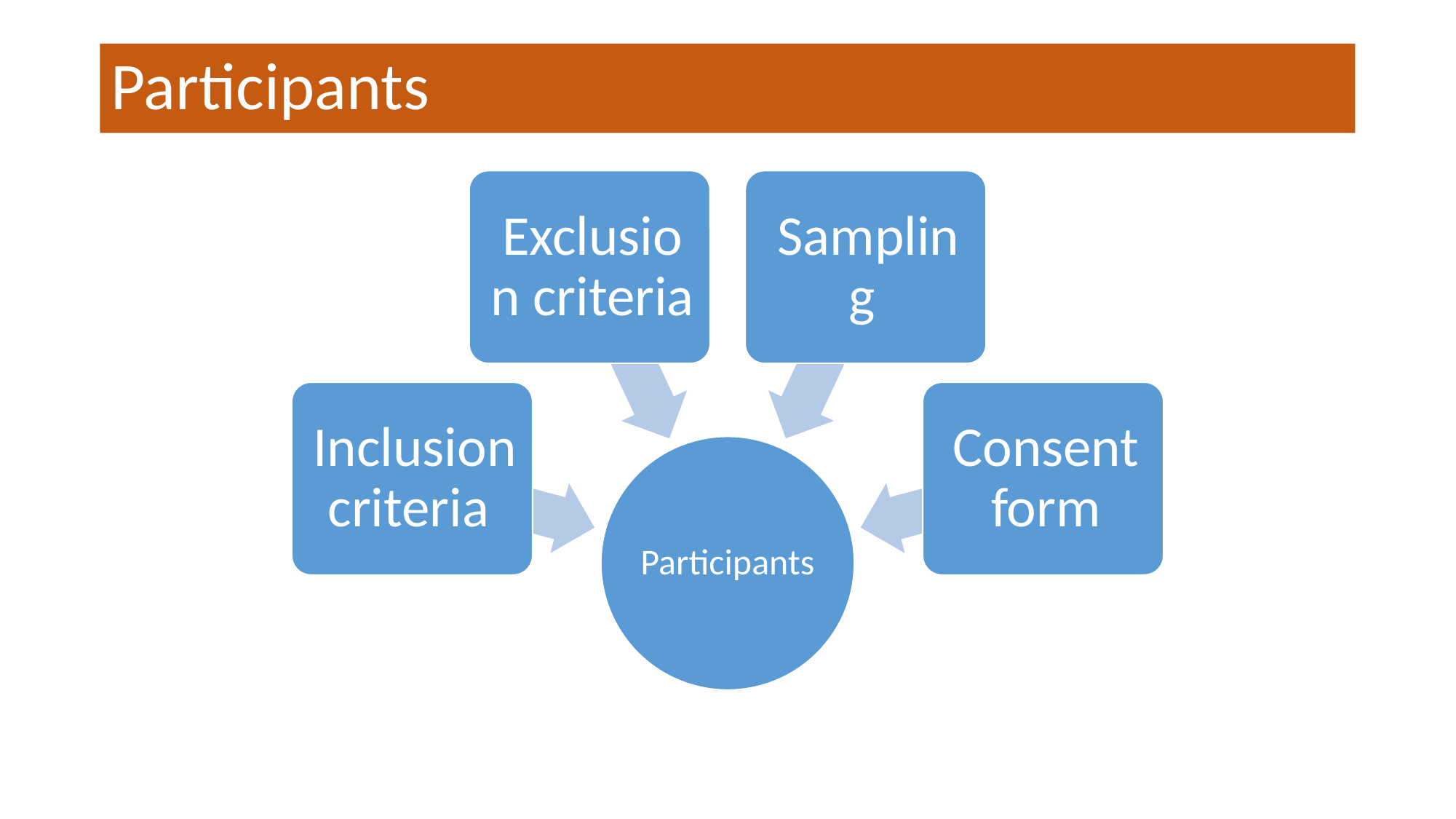

# Participants
Participants
Inclusion criteria
Exclusion criteria
Sampling
Consent form